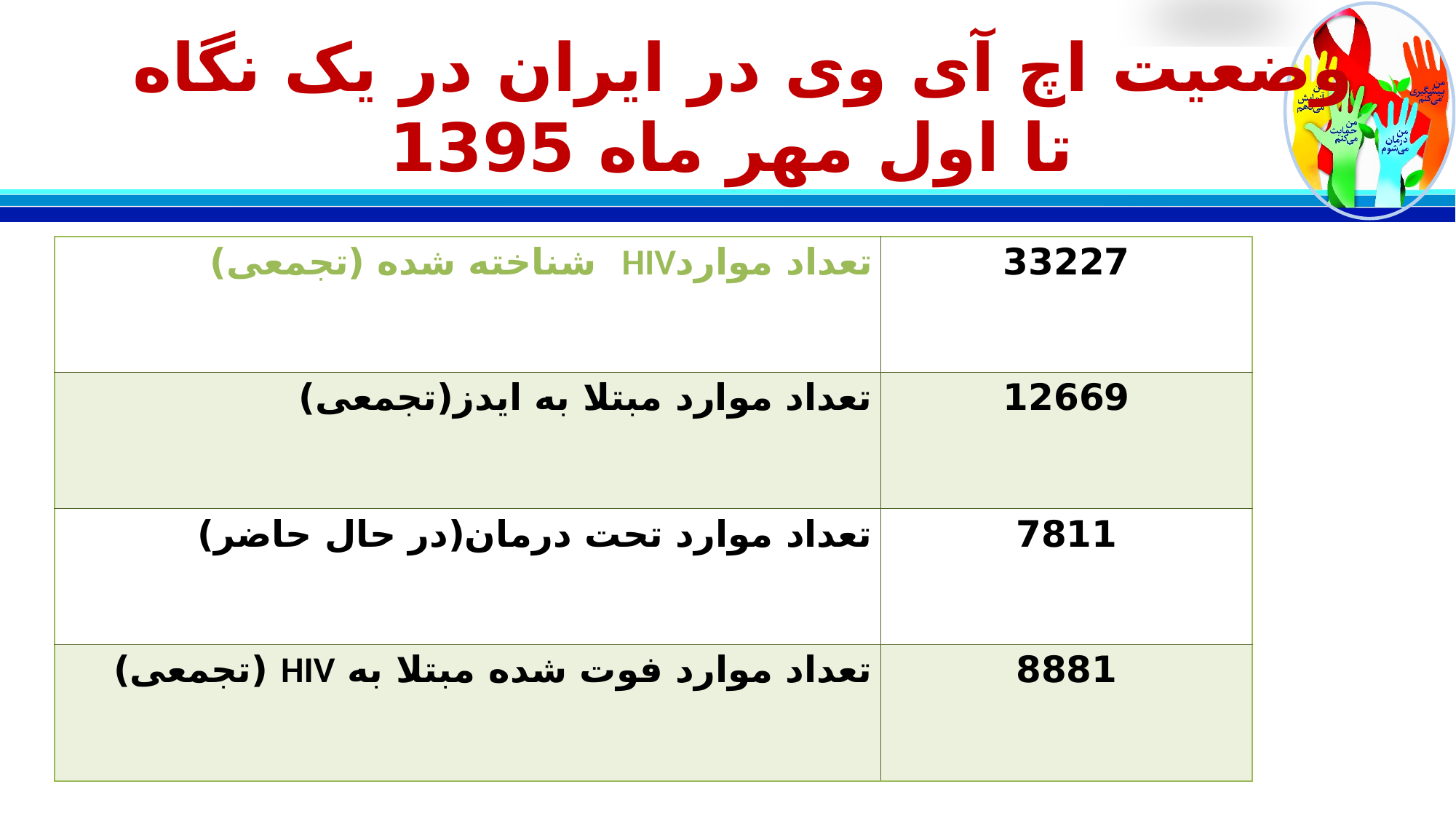

# وضعیت اچ آی وی در ایران در یک نگاه تا اول مهر ماه 1395
| تعداد مواردHIV شناخته شده (تجمعی) | 33227 |
| --- | --- |
| تعداد موارد مبتلا به ايدز(تجمعی) | 12669 |
| تعداد موارد تحت درمان(در حال حاضر) | 7811 |
| تعداد موارد فوت شده مبتلا به HIV (تجمعی) | 8881 |